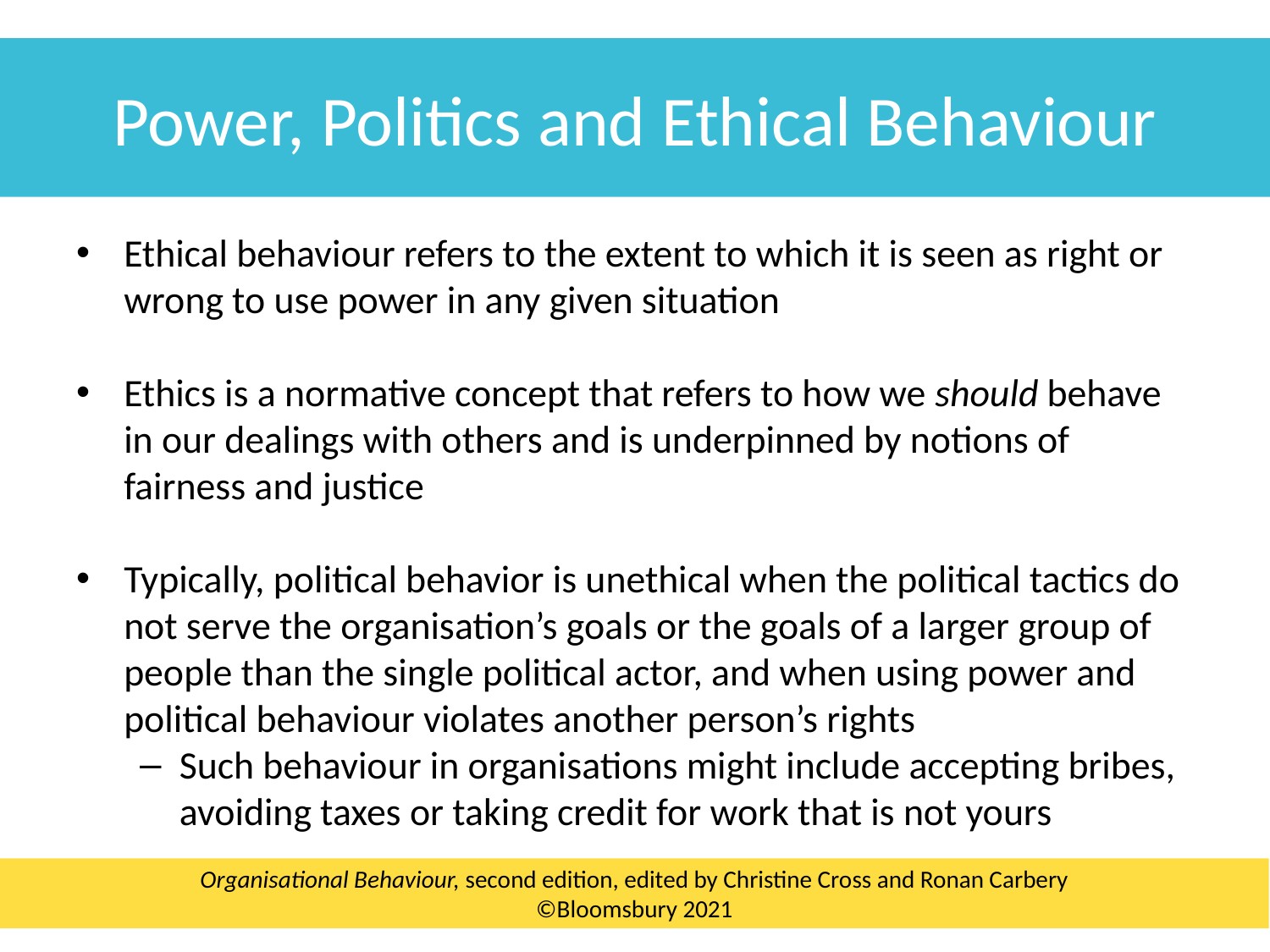

Power, Politics and Ethical Behaviour
Ethical behaviour refers to the extent to which it is seen as right or wrong to use power in any given situation

Ethics is a normative concept that refers to how we should behave in our dealings with others and is underpinned by notions of fairness and justice

Typically, political behavior is unethical when the political tactics do not serve the organisation’s goals or the goals of a larger group of people than the single political actor, and when using power and political behaviour violates another person’s rights
Such behaviour in organisations might include accepting bribes, avoiding taxes or taking credit for work that is not yours